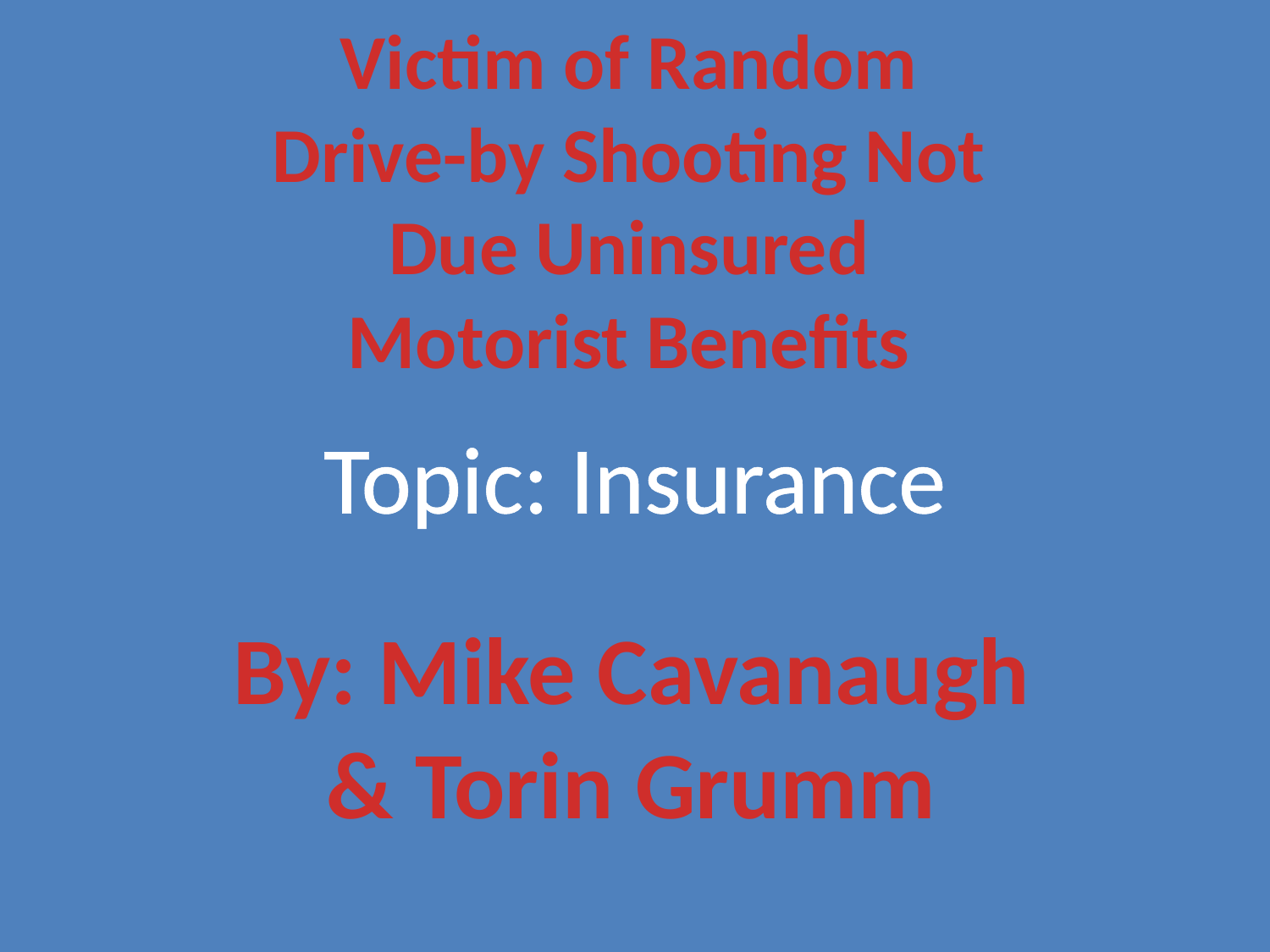

Victim of Random Drive-by Shooting Not Due Uninsured Motorist Benefits
Topic: Insurance
By: Mike Cavanaugh & Torin Grumm